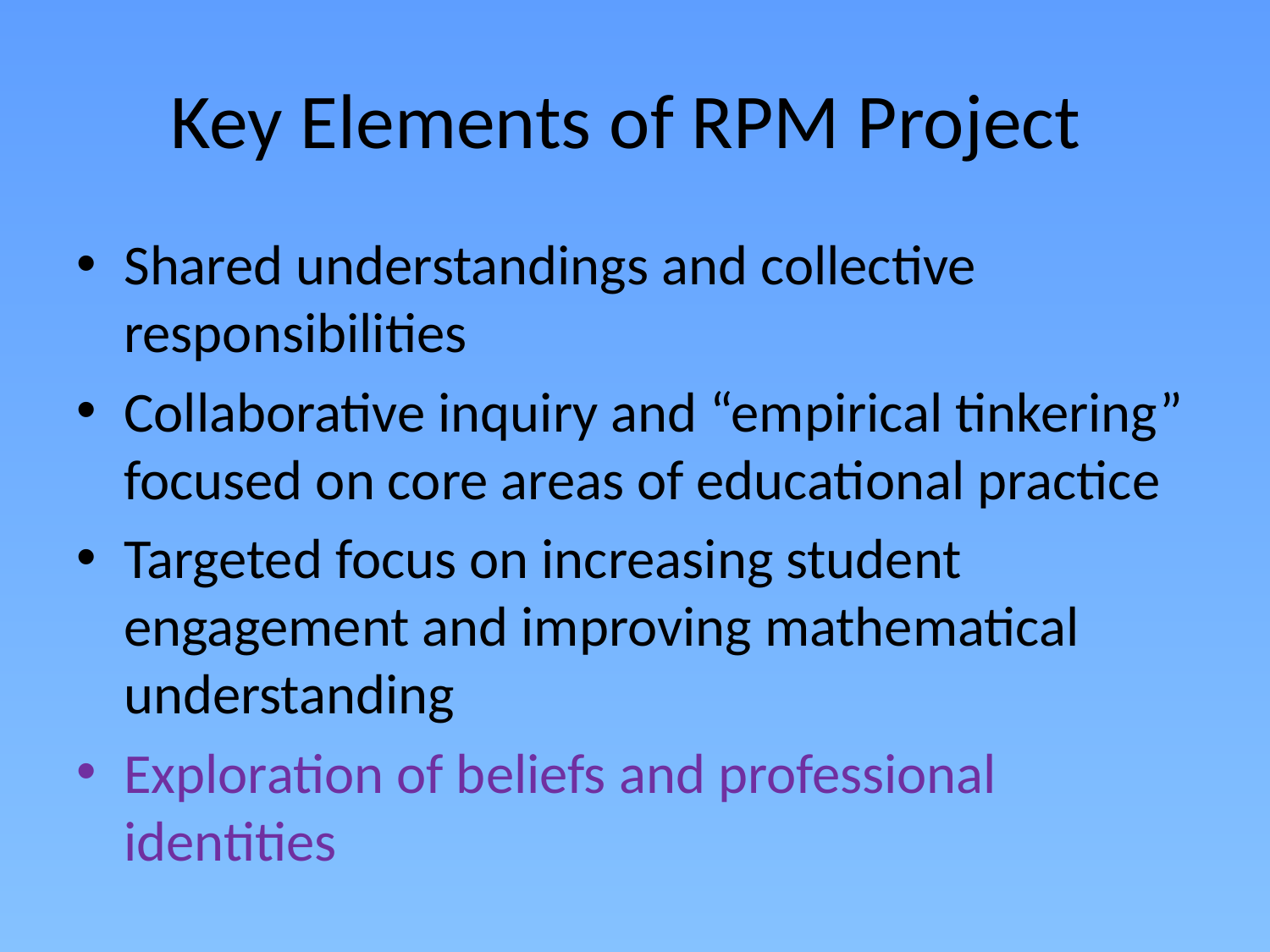

# Key Elements of RPM Project
Shared understandings and collective responsibilities
Collaborative inquiry and “empirical tinkering” focused on core areas of educational practice
Targeted focus on increasing student engagement and improving mathematical understanding
Exploration of beliefs and professional identities